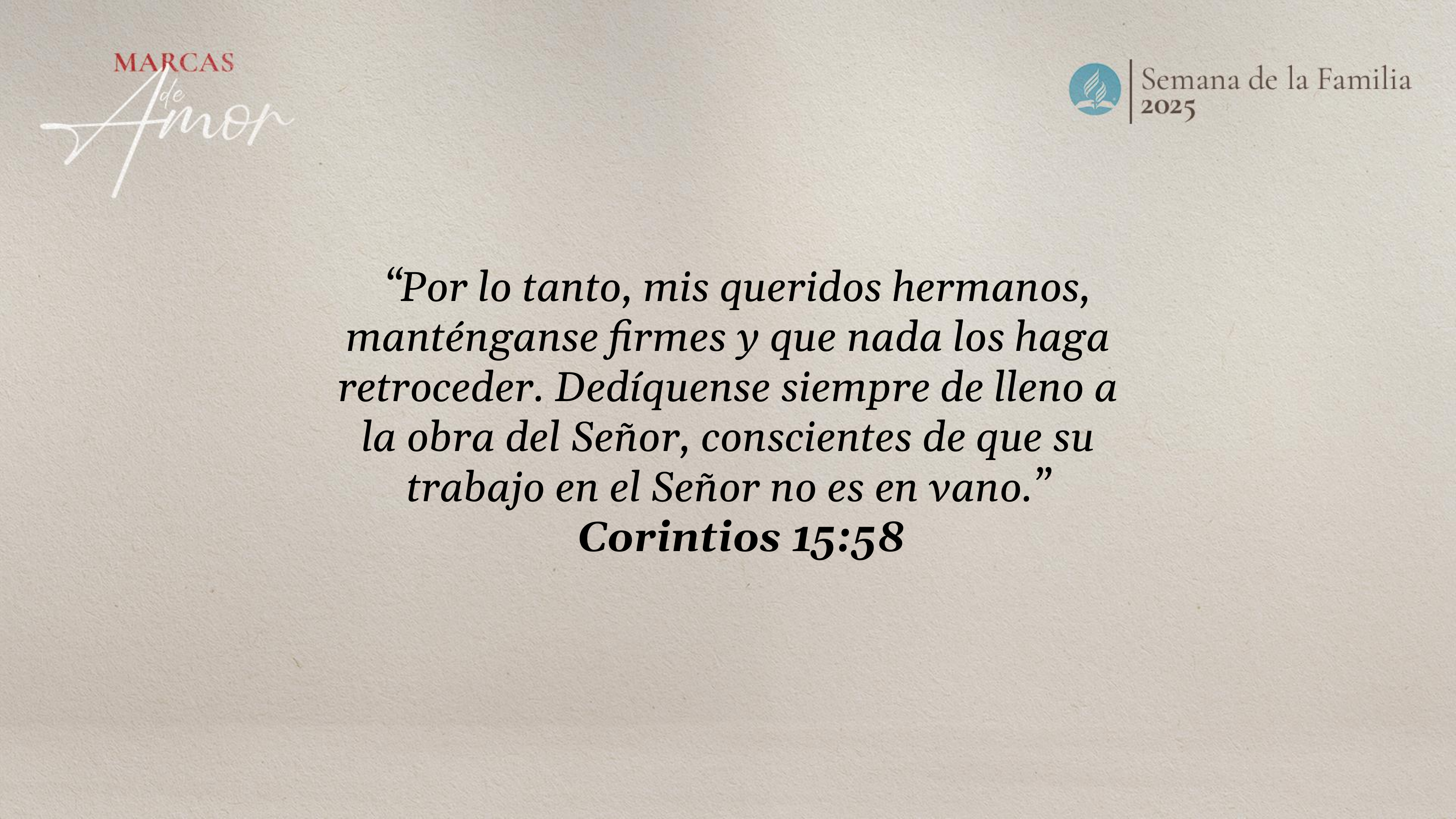

“Por lo tanto, mis queridos hermanos, manténganse firmes y que nada los haga retroceder. Dedíquense siempre de lleno a la obra del Señor, conscientes de que su trabajo en el Señor no es en vano.”
Corintios 15:58